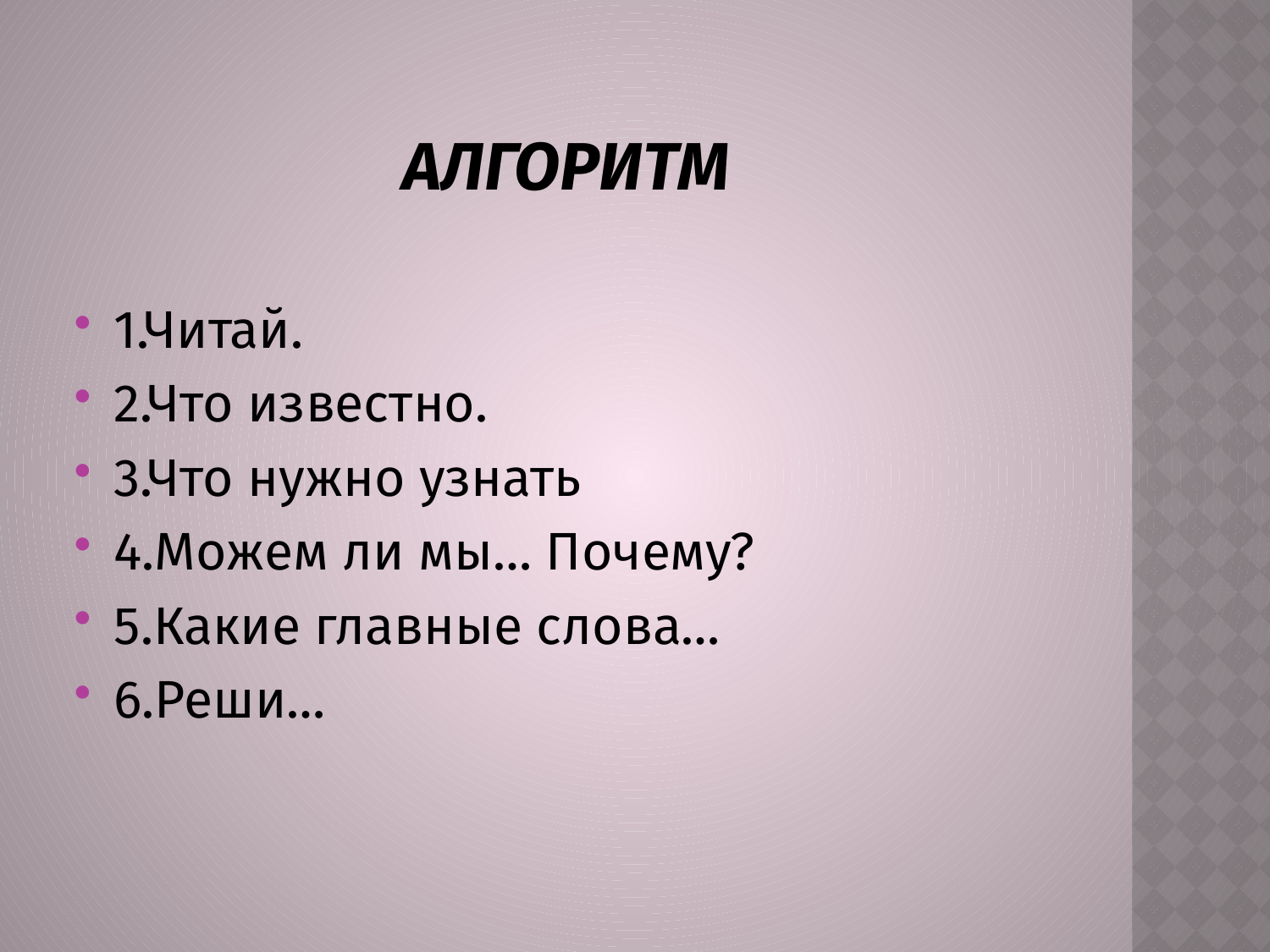

# Алгоритм

1.Читай.
2.Что известно.
3.Что нужно узнать
4.Можем ли мы… Почему?
5.Какие главные слова…
6.Реши…